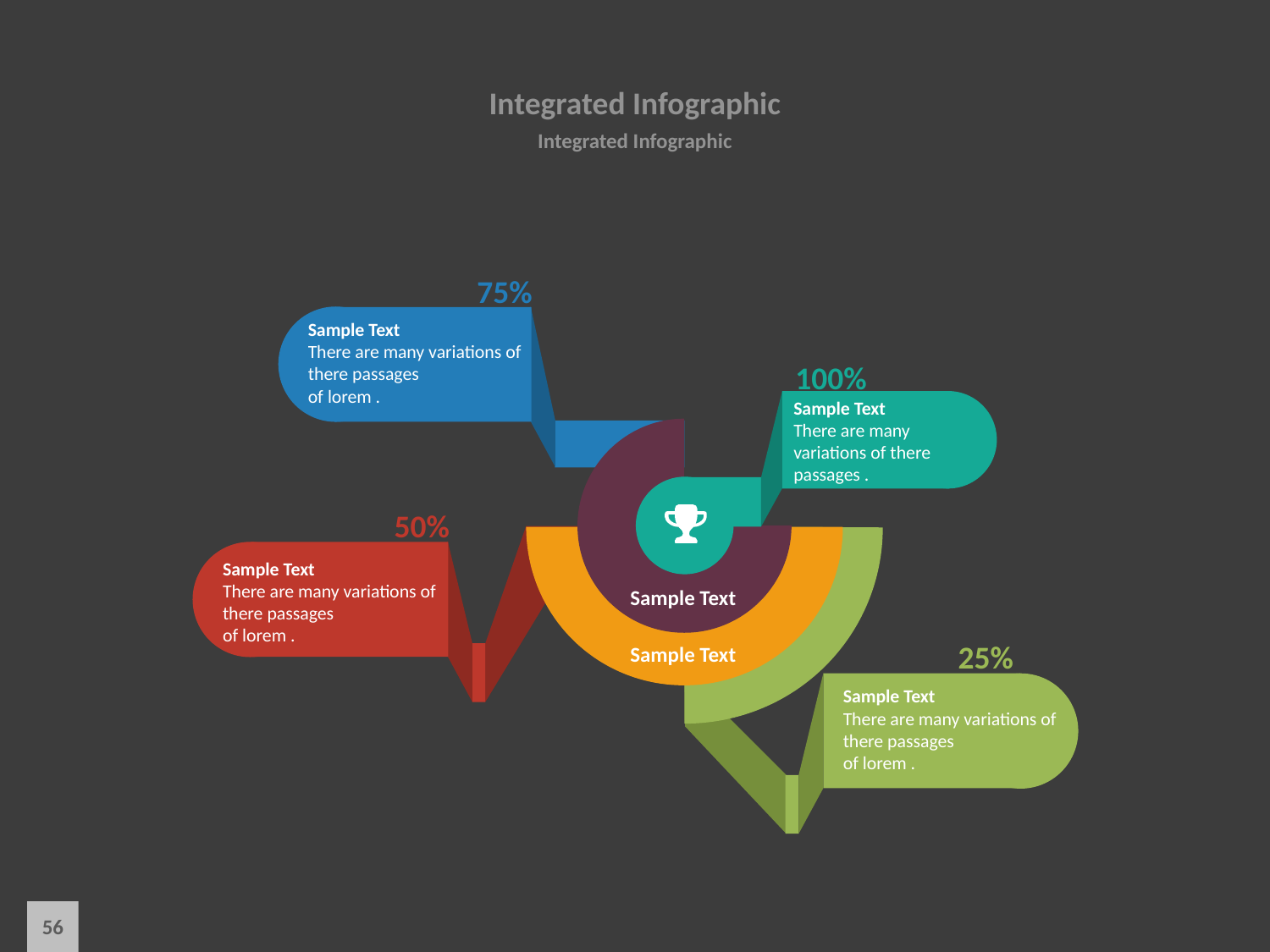

# Integrated Infographic
Integrated Infographic
75%

Sample Text
There are many variations of there passages
of lorem .
100%
Sample Text
There are many variations of there passages .

50%

Sample Text
There are many variations of there passages
of lorem .
Sample Text
25%
Sample Text
Sample Text
There are many variations of there passages
of lorem .